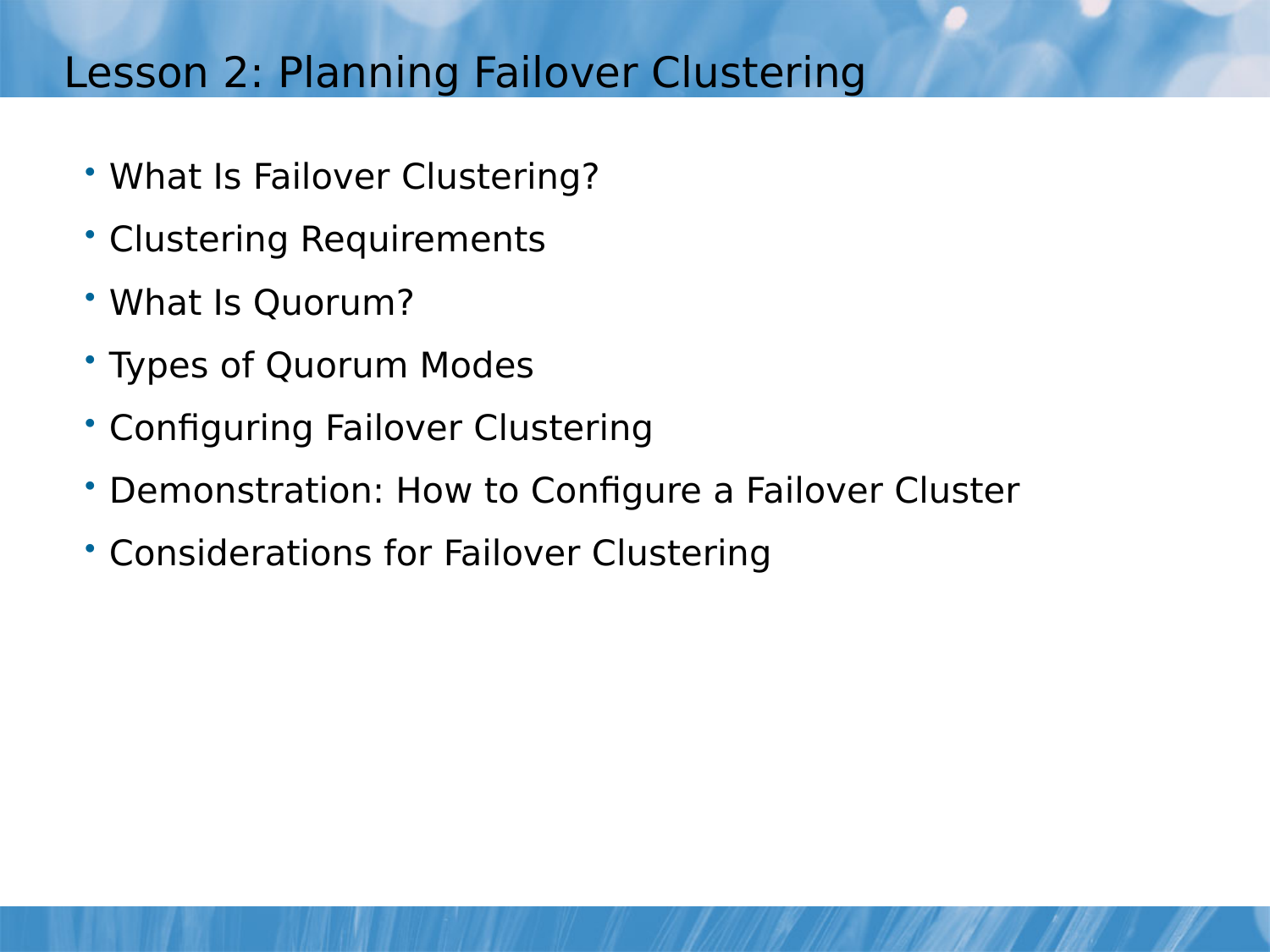

# Lesson 2: Planning Failover Clustering
What Is Failover Clustering?
Clustering Requirements
What Is Quorum?
Types of Quorum Modes
Configuring Failover Clustering
Demonstration: How to Configure a Failover Cluster
Considerations for Failover Clustering